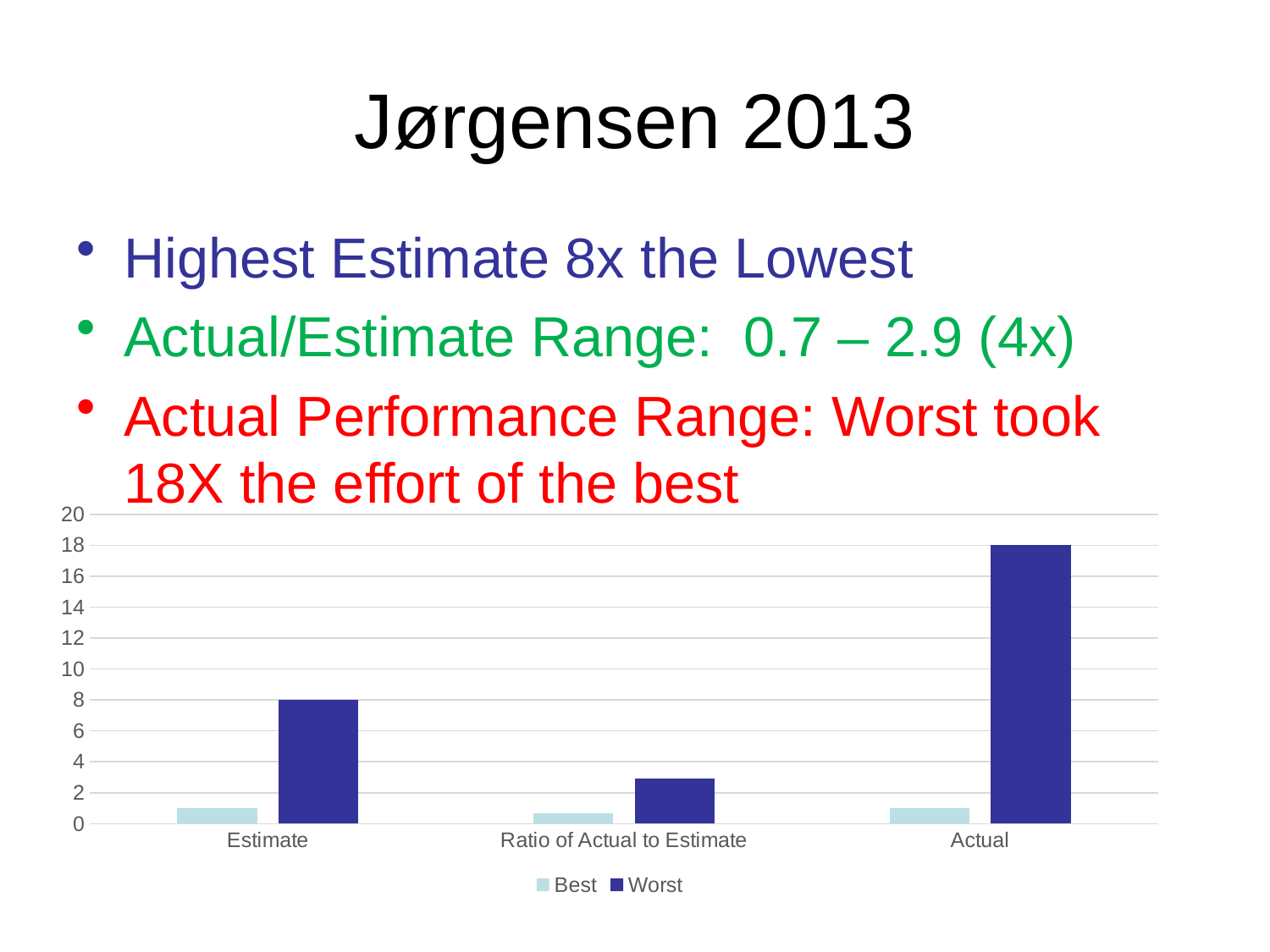

# Jørgensen 2013
Highest Estimate 8x the Lowest
Actual/Estimate Range:  0.7 – 2.9 (4x)
Actual Performance Range: Worst took 18X the effort of the best

### Chart

| Category | Best | Worst |
|---|---|---|
| Estimate | 1.0 | 8.0 |
| Ratio of Actual to Estimate | 0.7 | 2.9 |
| Actual | 1.0 | 18.0 |